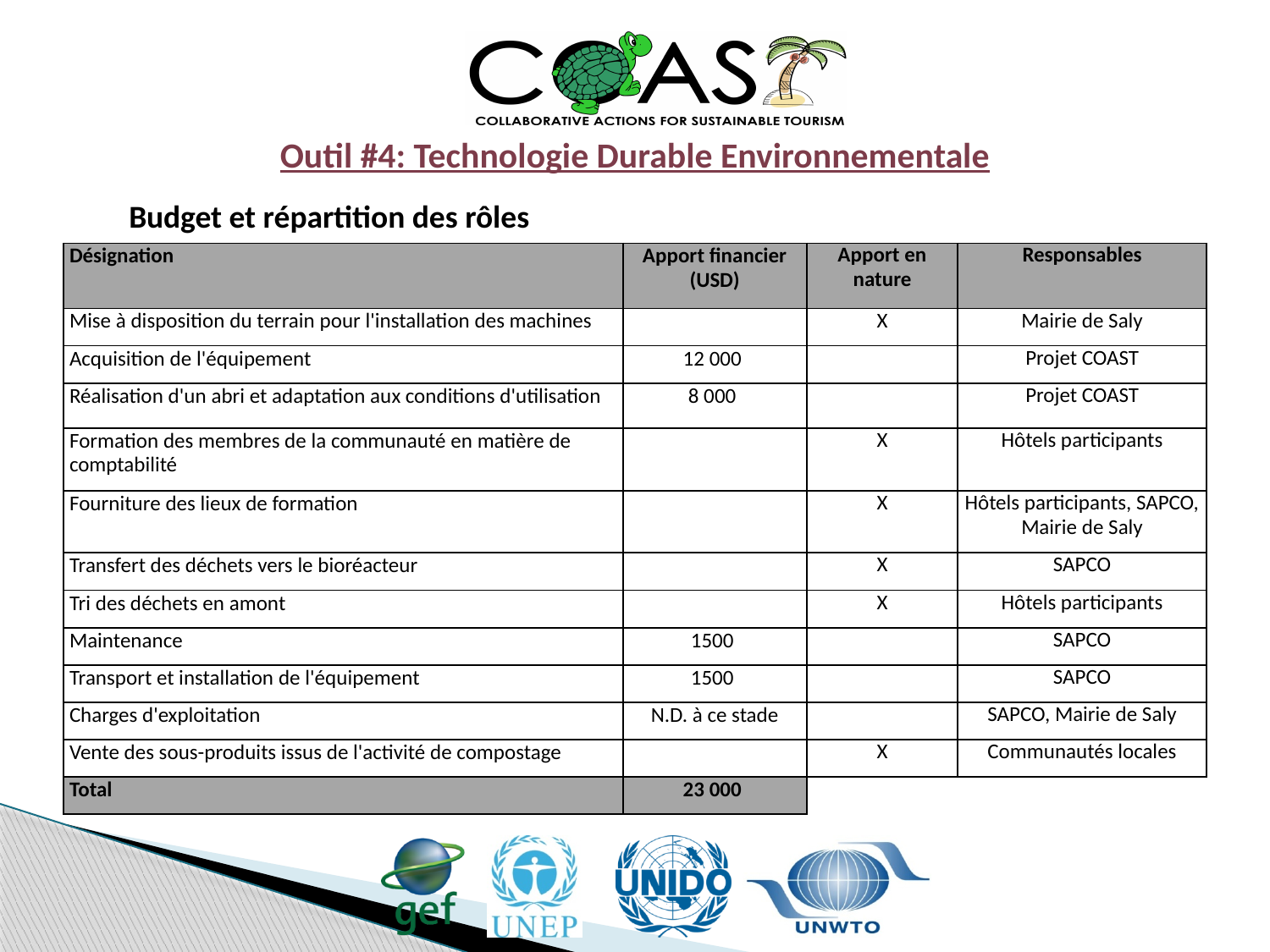

Outil #4: Technologie Durable Environnementale

Budget et répartition des rôles

| Désignation | Apport financier (USD) | Apport en nature | Responsables |
| --- | --- | --- | --- |
| Mise à disposition du terrain pour l'installation des machines |  | X | Mairie de Saly |
| Acquisition de l'équipement | 12 000 |  | Projet COAST |
| Réalisation d'un abri et adaptation aux conditions d'utilisation | 8 000 |  | Projet COAST |
| Formation des membres de la communauté en matière de comptabilité |  | X | Hôtels participants |
| Fourniture des lieux de formation |  | X | Hôtels participants, SAPCO, Mairie de Saly |
| Transfert des déchets vers le bioréacteur |  | X | SAPCO |
| Tri des déchets en amont |  | X | Hôtels participants |
| Maintenance | 1500 |  | SAPCO |
| Transport et installation de l'équipement | 1500 |  | SAPCO |
| Charges d'exploitation | N.D. à ce stade |  | SAPCO, Mairie de Saly |
| Vente des sous-produits issus de l'activité de compostage |  | X | Communautés locales |
| Total | 23 000 |  |  |